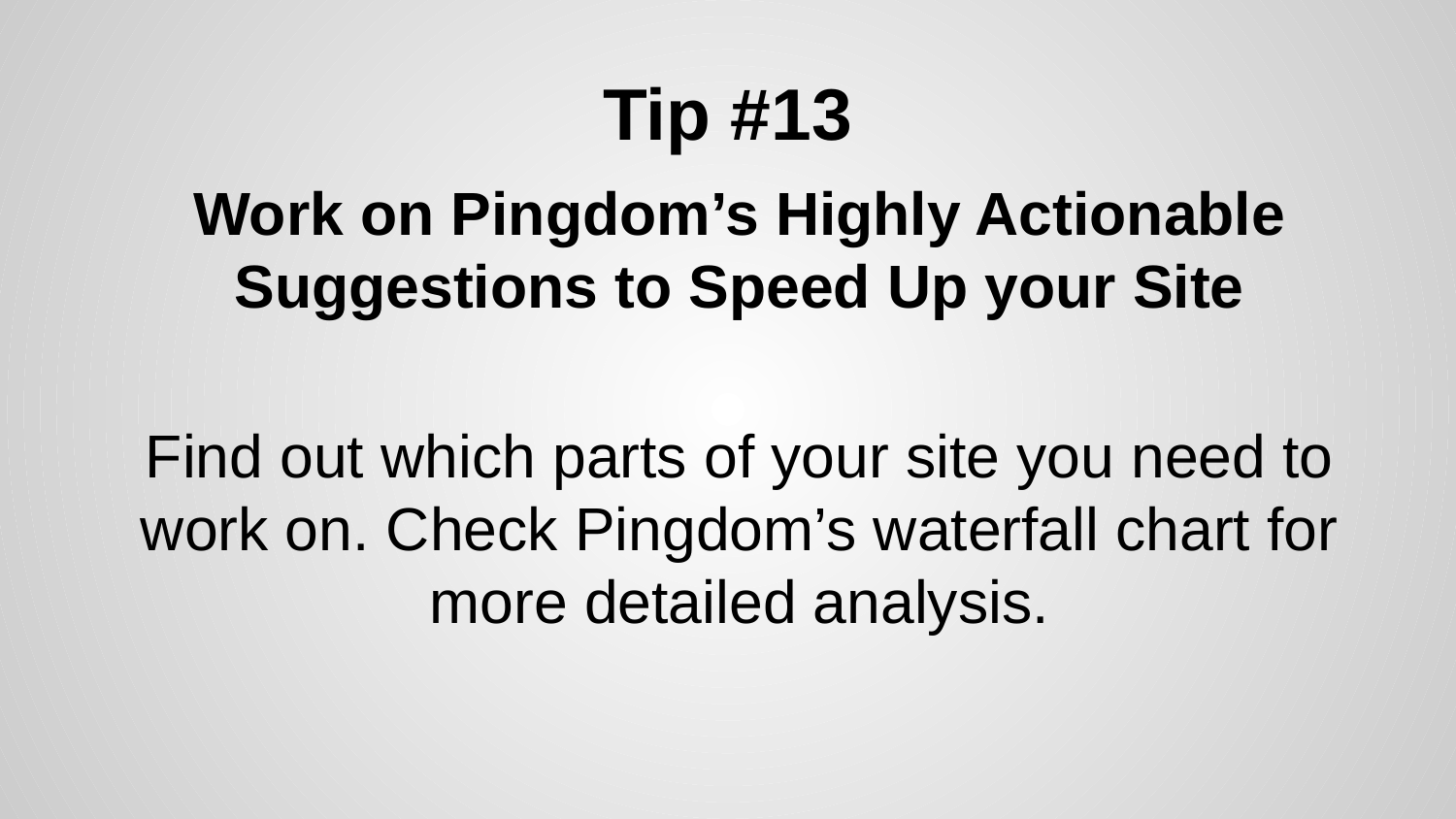

# Tip #13

Work on Pingdom’s Highly Actionable Suggestions to Speed Up your Site

Find out which parts of your site you need to work on. Check Pingdom’s waterfall chart for more detailed analysis.